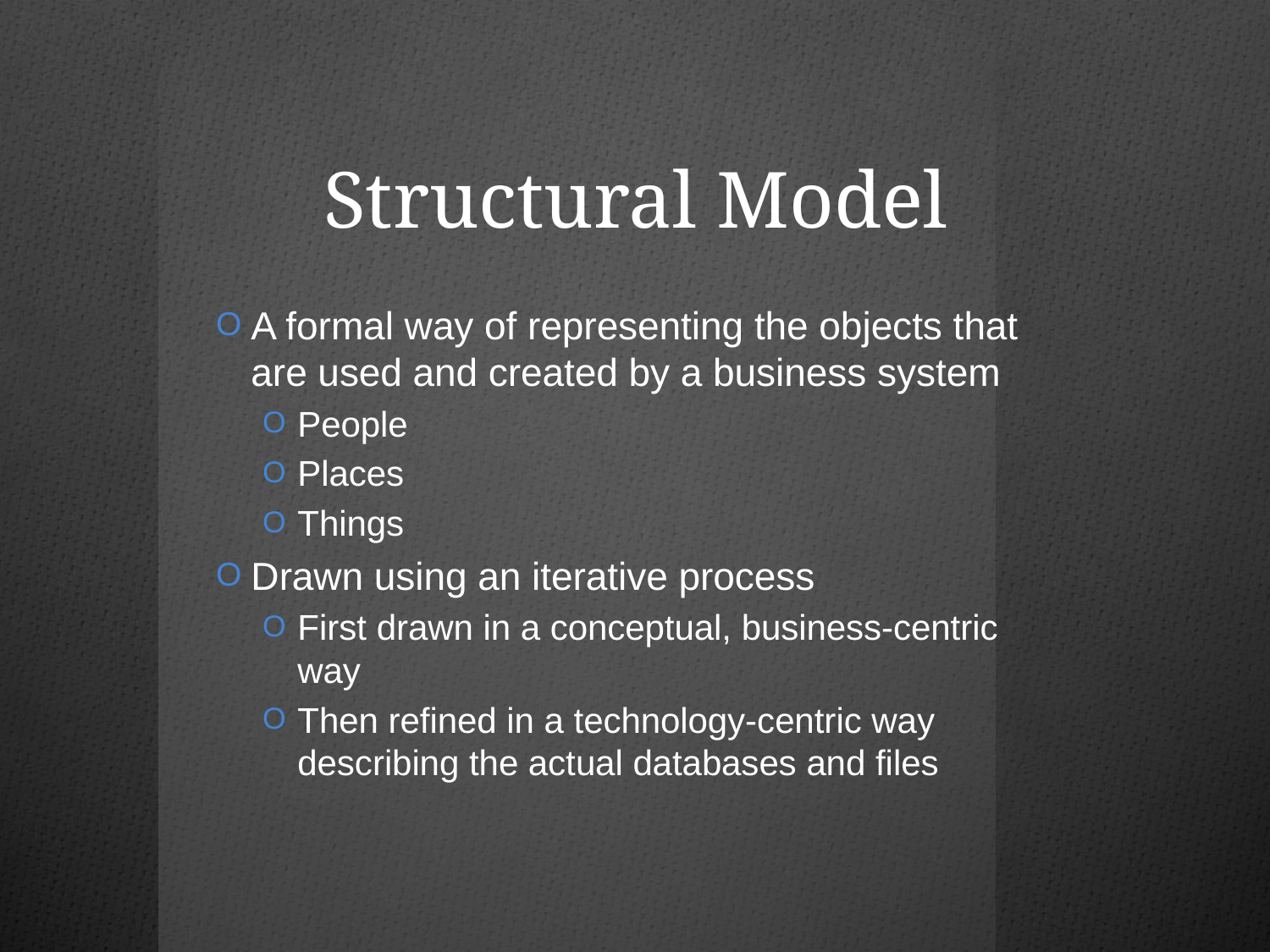

# Structural Model
A formal way of representing the objects that are used and created by a business system
People
Places
Things
Drawn using an iterative process
First drawn in a conceptual, business-centric way
Then refined in a technology-centric way describing the actual databases and files